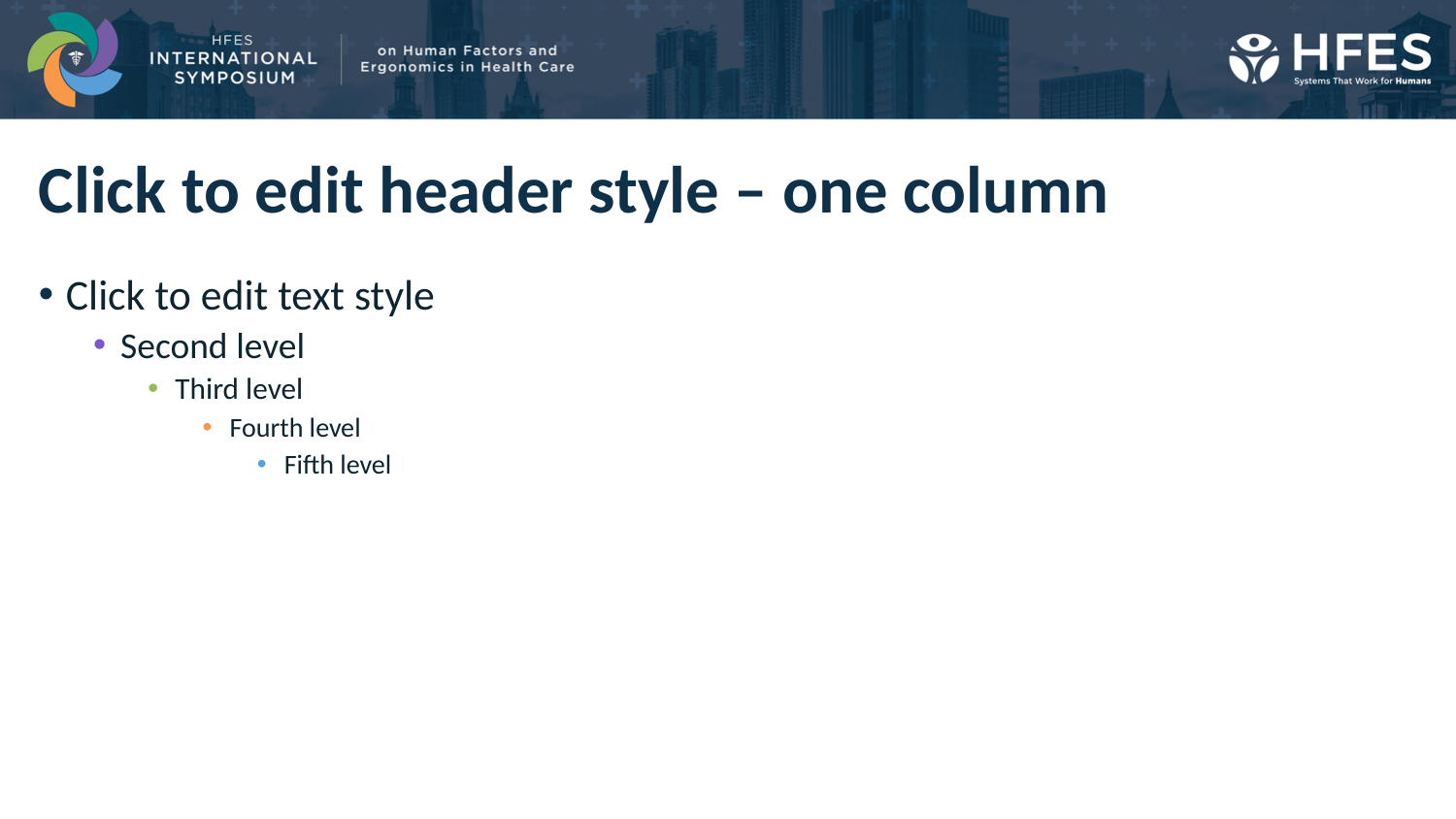

# Click to edit header style – one column
Click to edit text style
Second level
Third level
Fourth level
Fifth level